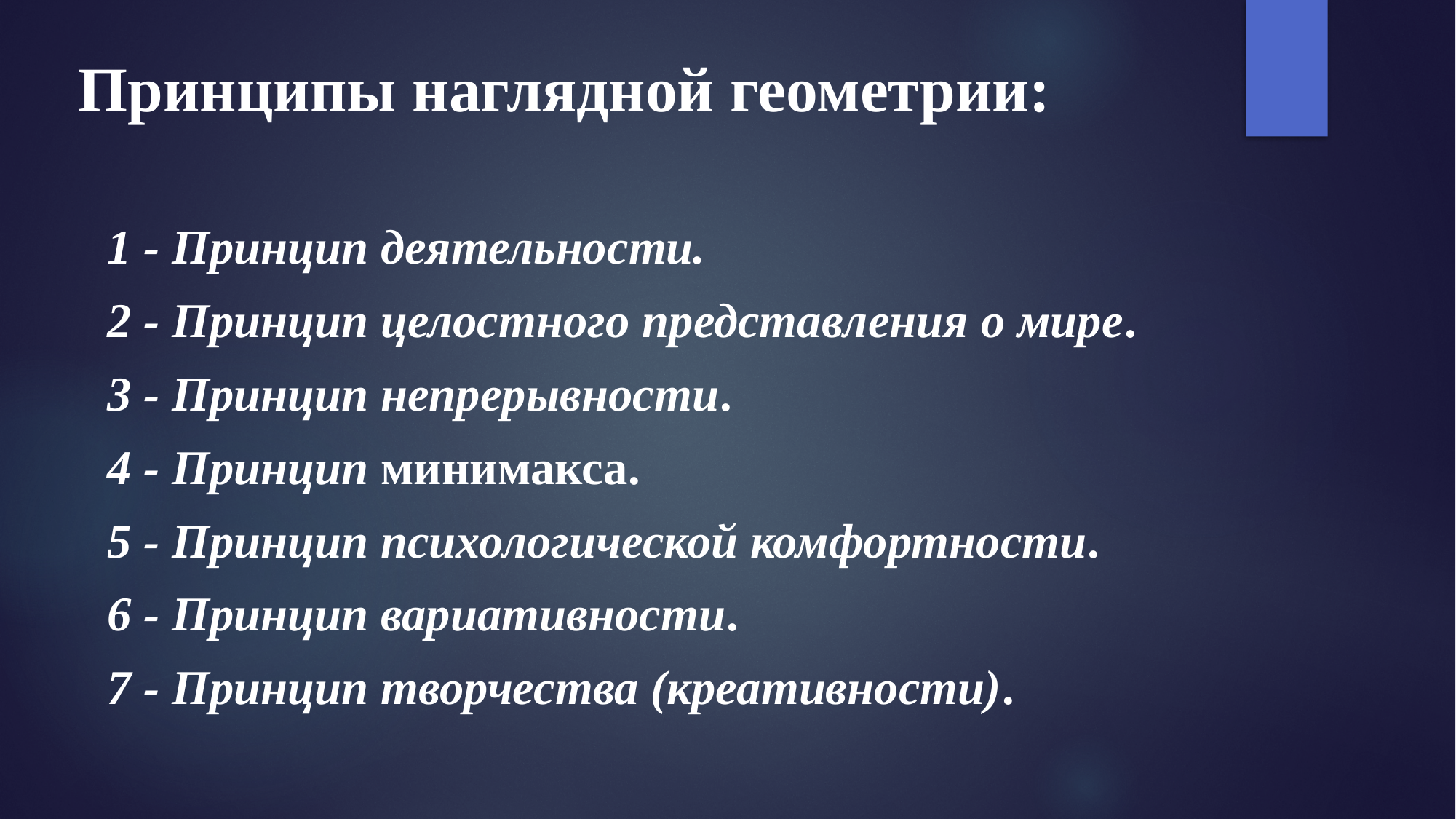

# Принципы наглядной геометрии:
1 - Принцип деятельности.
2 - Принцип целостного представления о мире.
3 - Принцип непрерывности.
4 - Принцип минимакса.
5 - Принцип психологической комфортности.
6 - Принцип вариативности.
7 - Принцип творчества (креативности).